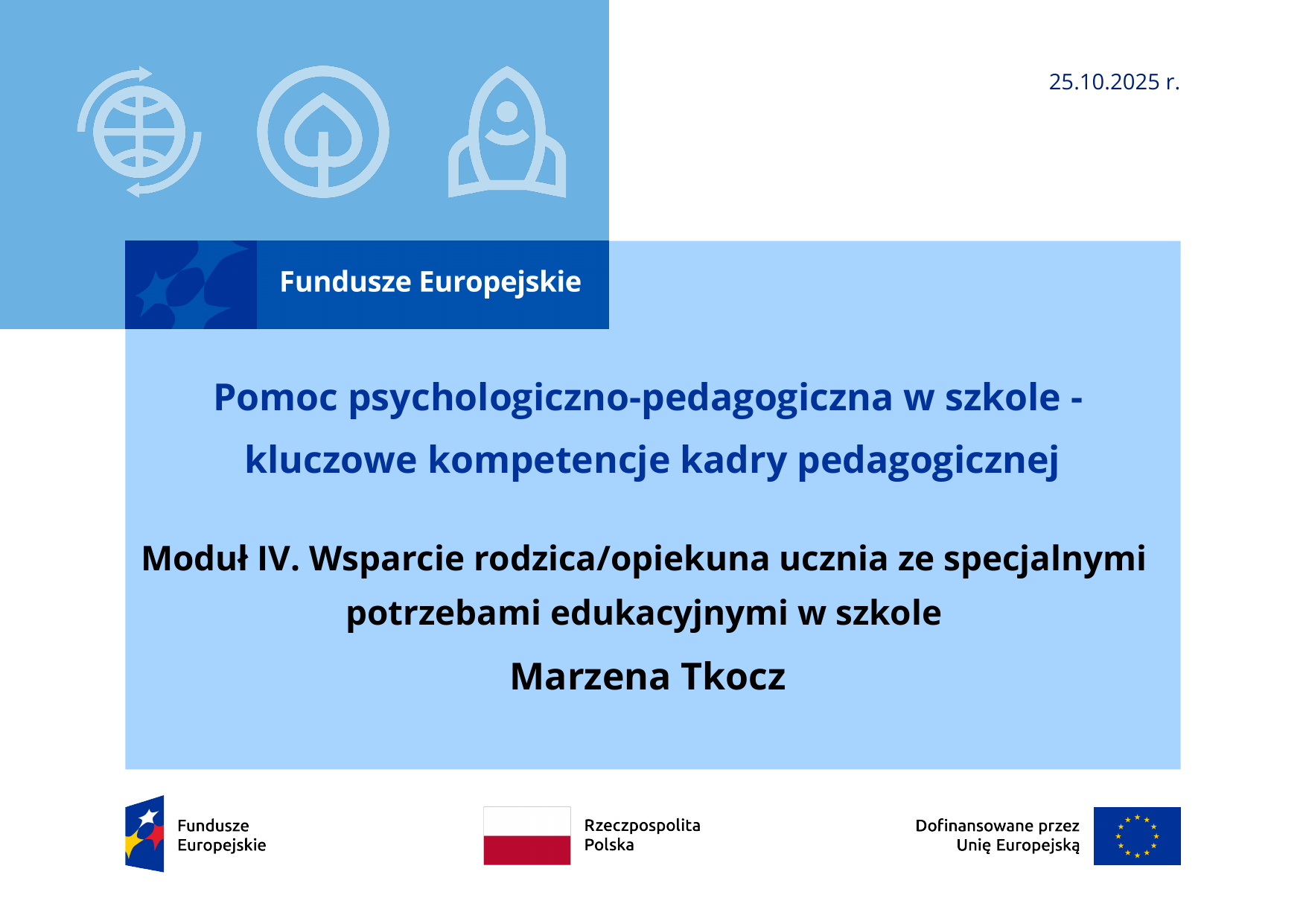

25.10.2025 r.
# Pomoc psychologiczno-pedagogiczna w szkole -  kluczowe kompetencje kadry pedagogicznej
Moduł IV. Wsparcie rodzica/opiekuna ucznia ze specjalnymi potrzebami edukacyjnymi w szkole
 Marzena Tkocz